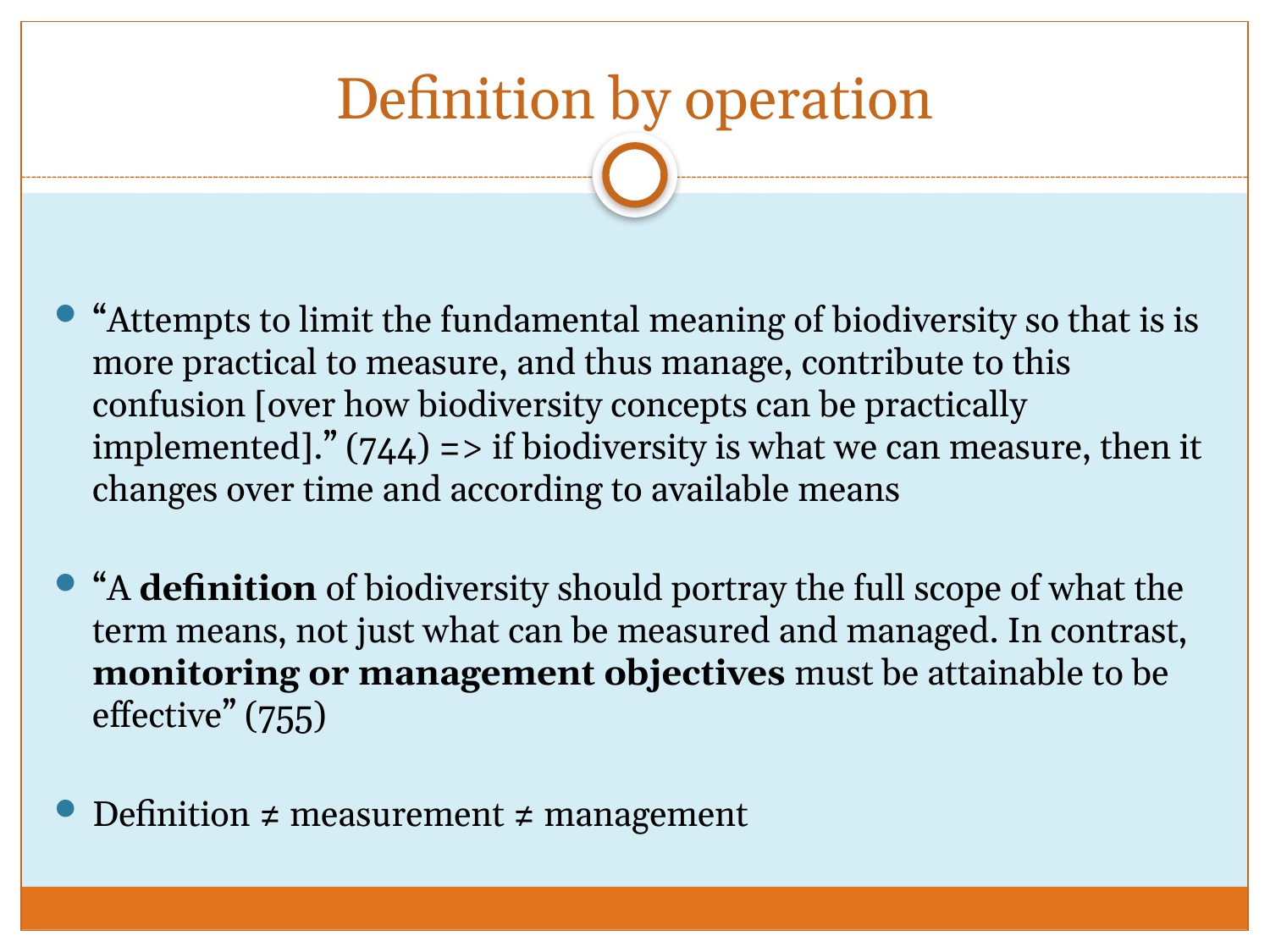

# Definition by operation
“Attempts to limit the fundamental meaning of biodiversity so that is is more practical to measure, and thus manage, contribute to this confusion [over how biodiversity concepts can be practically implemented].” (744) => if biodiversity is what we can measure, then it changes over time and according to available means

“A definition of biodiversity should portray the full scope of what the term means, not just what can be measured and managed. In contrast, monitoring or management objectives must be attainable to be effective” (755)

Definition ≠ measurement ≠ management